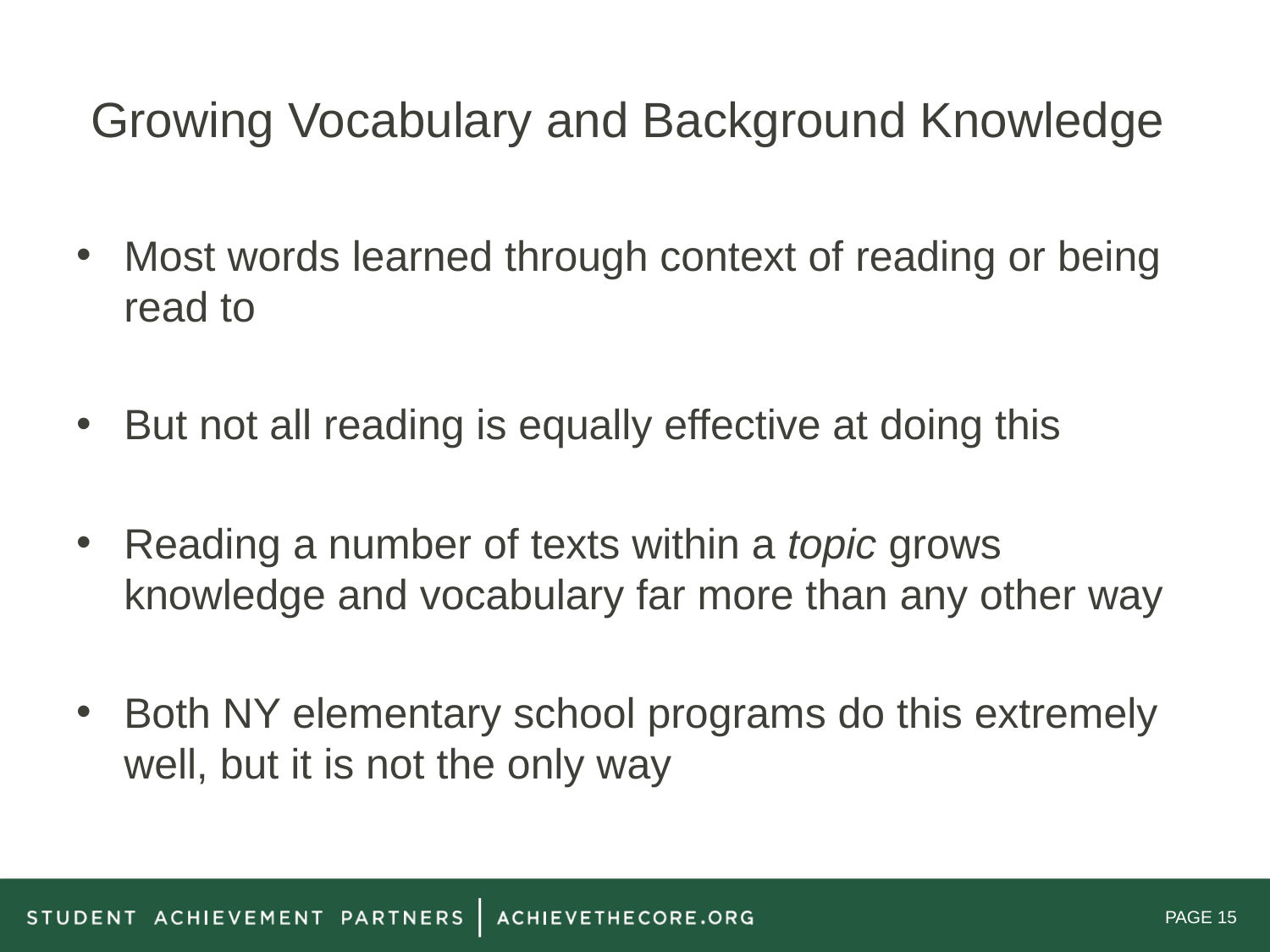

# Growing Vocabulary and Background Knowledge
Most words learned through context of reading or being read to

But not all reading is equally effective at doing this

Reading a number of texts within a topic grows knowledge and vocabulary far more than any other way

Both NY elementary school programs do this extremely well, but it is not the only way